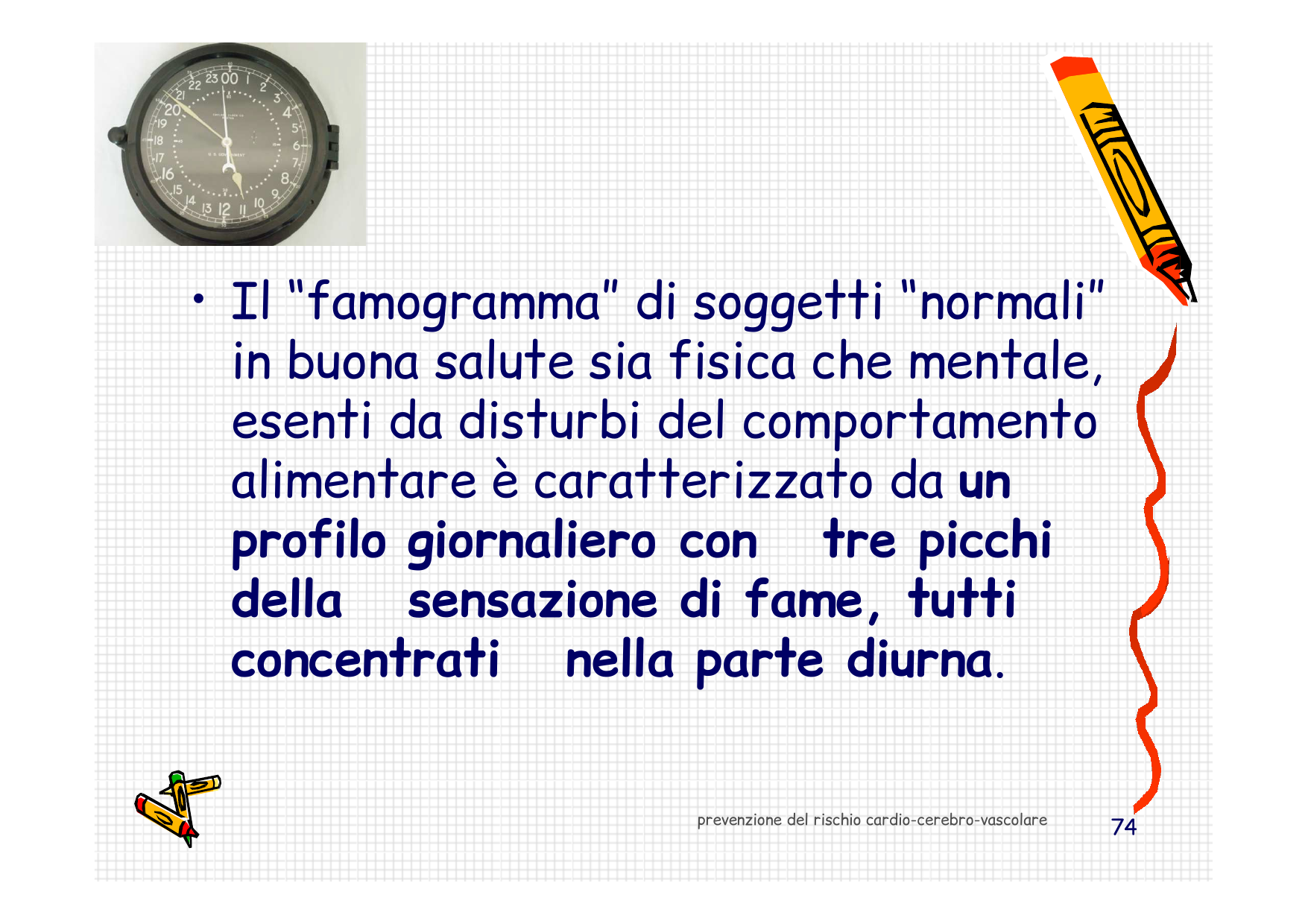

Provincia Milano 1

Il “famogramma” di soggetti “normali” in buona salute sia fisica che mentale, esenti da disturbi del comportamento alimentare è caratterizzato da un profilo	giornaliero	con	tre		picchi della	sensazione	di	fame,	tutti concentrati	nella		parte	diurna.

prevenzione del rischio cardio-cerebro-vascolare

74